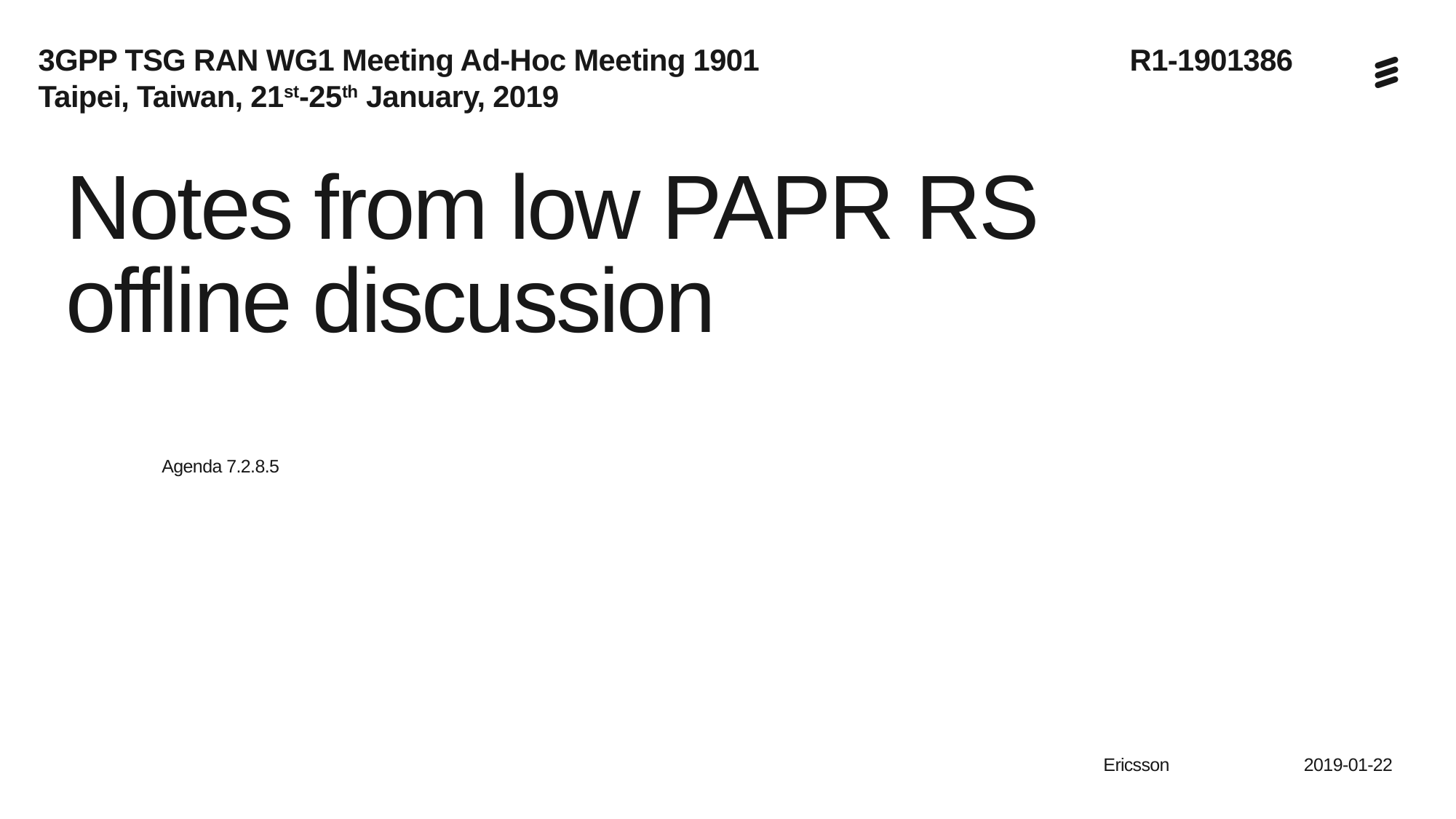

3GPP TSG RAN WG1 Meeting Ad-Hoc Meeting 1901				R1-1901386
Taipei, Taiwan, 21st-25th January, 2019
# Notes from low PAPR RS offline discussion
Agenda 7.2.8.5
Ericsson
2019-01-22